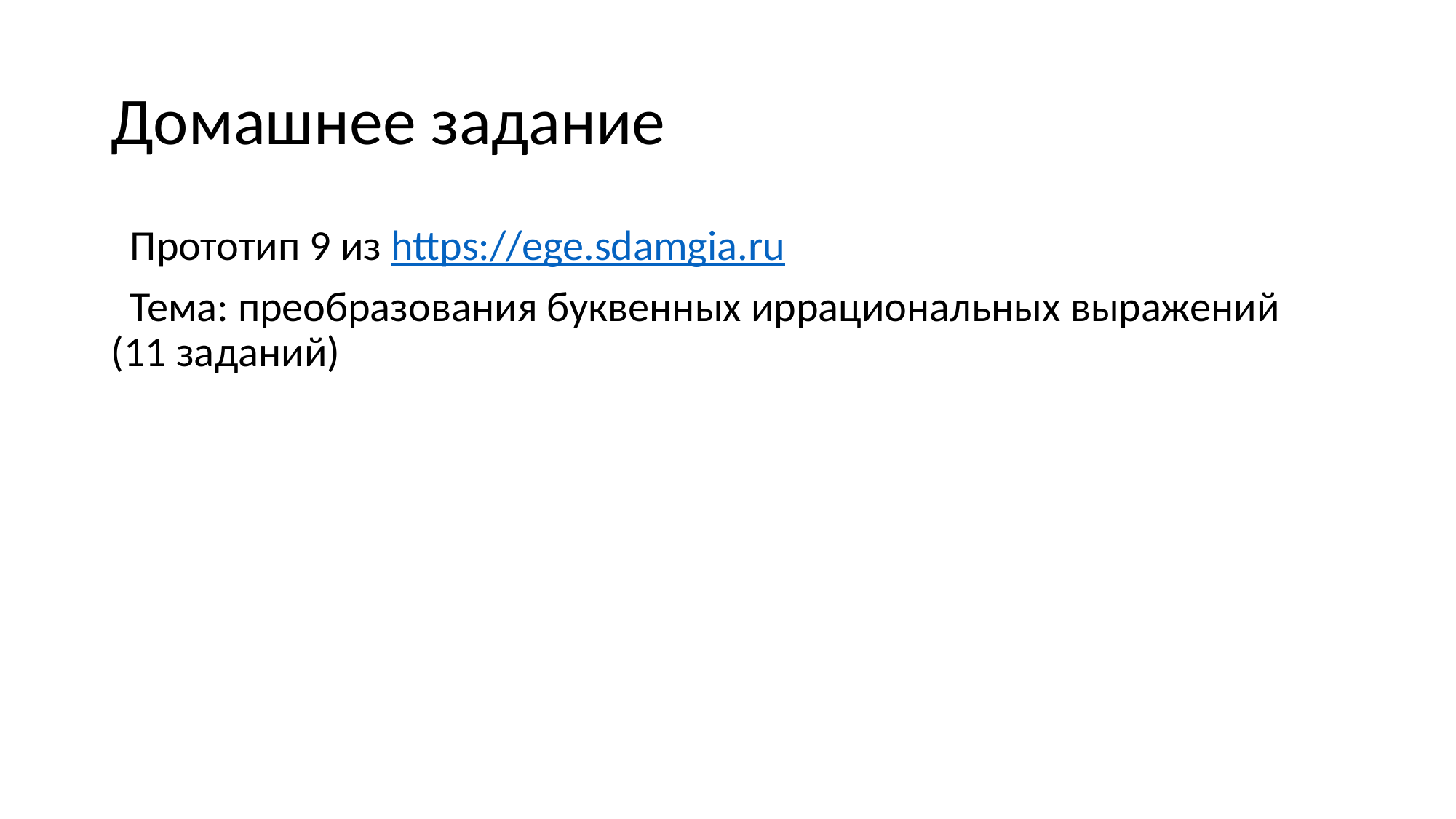

# Домашнее задание
  Прототип 9 из https://ege.sdamgia.ru
  Тема: преобразования буквенных иррациональных выражений (11 заданий)